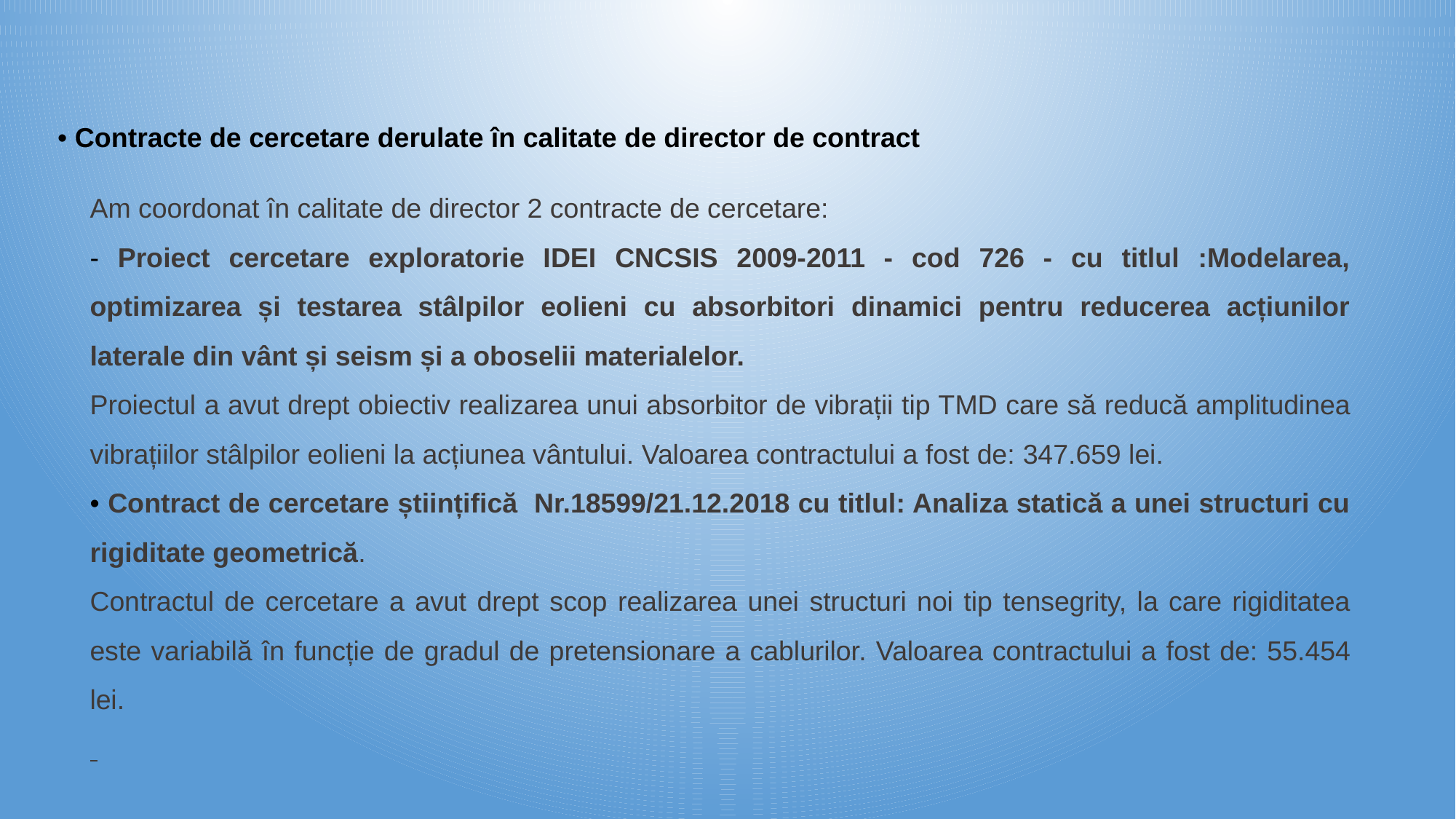

• Contracte de cercetare derulate în calitate de director de contract

Am coordonat în calitate de director 2 contracte de cercetare:
- Proiect cercetare exploratorie IDEI CNCSIS 2009-2011 - cod 726 - cu titlul :Modelarea, optimizarea și testarea stâlpilor eolieni cu absorbitori dinamici pentru reducerea acțiunilor laterale din vânt și seism și a oboselii materialelor.
Proiectul a avut drept obiectiv realizarea unui absorbitor de vibrații tip TMD care să reducă amplitudinea vibrațiilor stâlpilor eolieni la acțiunea vântului. Valoarea contractului a fost de: 347.659 lei.
• Contract de cercetare științifică  Nr.18599/21.12.2018 cu titlul: Analiza statică a unei structuri cu rigiditate geometrică.
Contractul de cercetare a avut drept scop realizarea unei structuri noi tip tensegrity, la care rigiditatea este variabilă în funcție de gradul de pretensionare a cablurilor. Valoarea contractului a fost de: 55.454 lei.